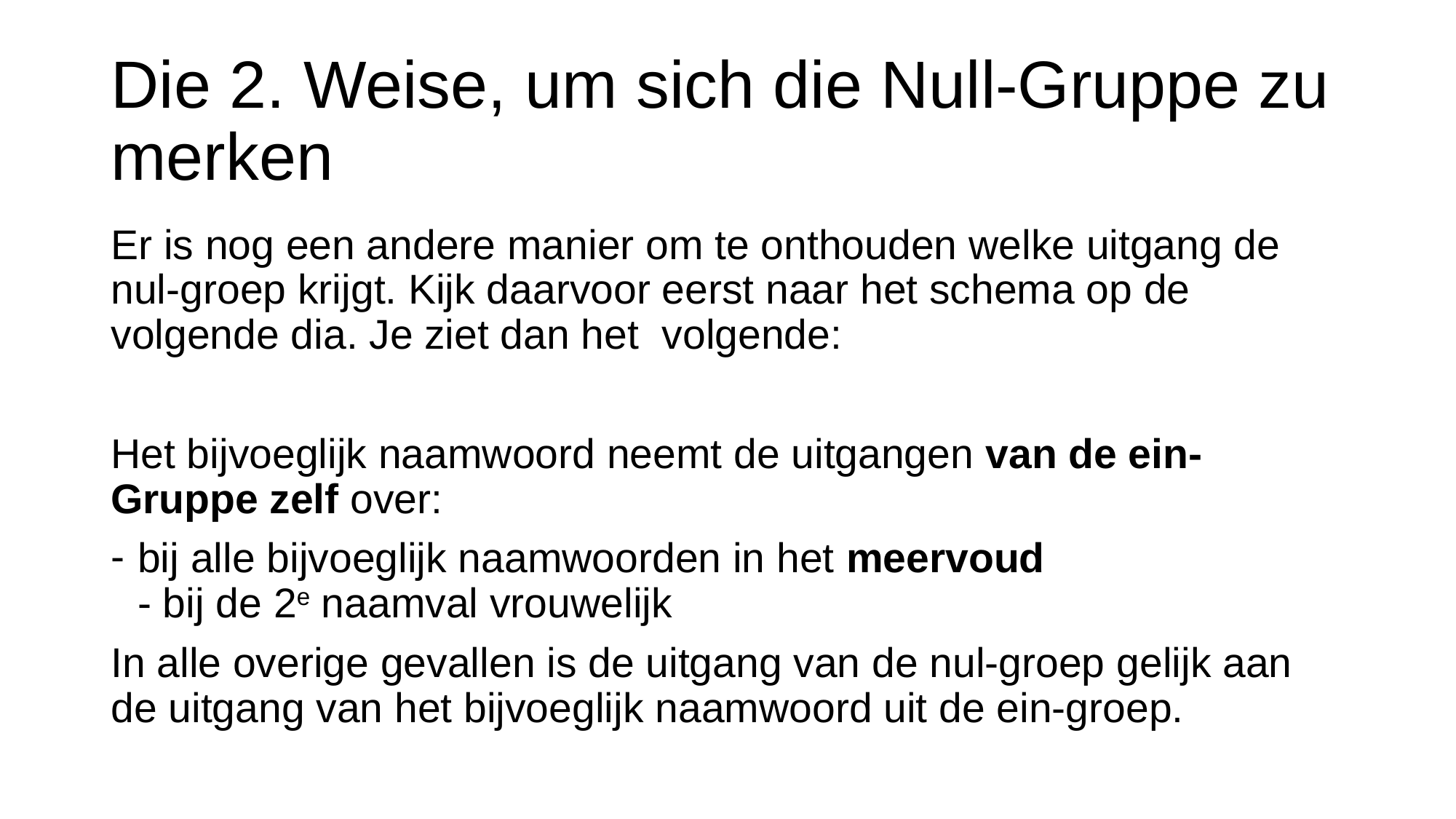

# Die 2. Weise, um sich die Null-Gruppe zu merken
Er is nog een andere manier om te onthouden welke uitgang de nul-groep krijgt. Kijk daarvoor eerst naar het schema op de  volgende dia. Je ziet dan het  volgende:

Het bijvoeglijk naamwoord neemt de uitgangen van de ein-Gruppe zelf over:
bij alle bijvoeglijk naamwoorden in het meervoud
- bij de 2e naamval vrouwelijk
In alle overige gevallen is de uitgang van de nul-groep gelijk aan de uitgang van het bijvoeglijk naamwoord uit de ein-groep.